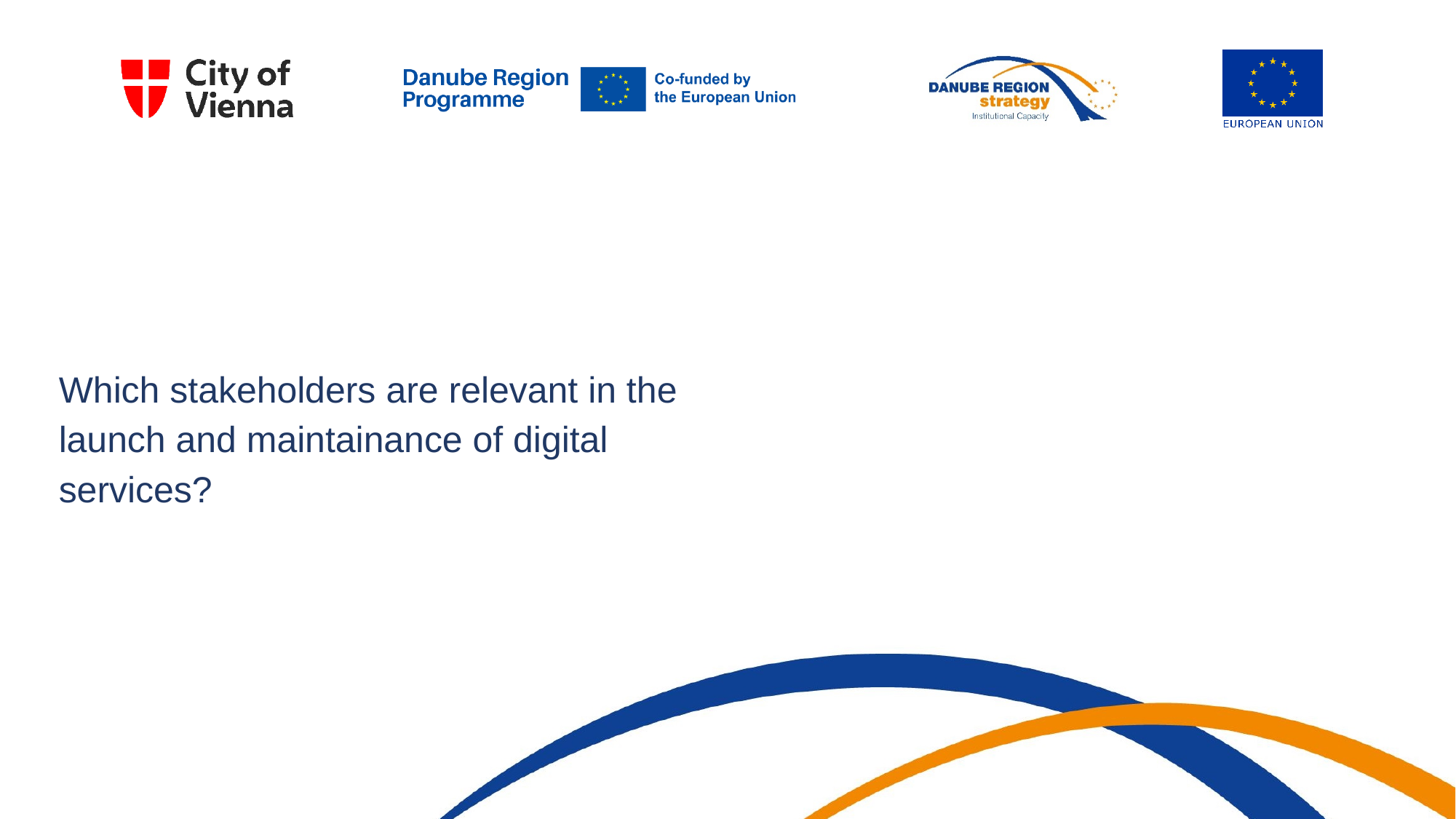

#
Which stakeholders are relevant in the launch and maintainance of digital services?